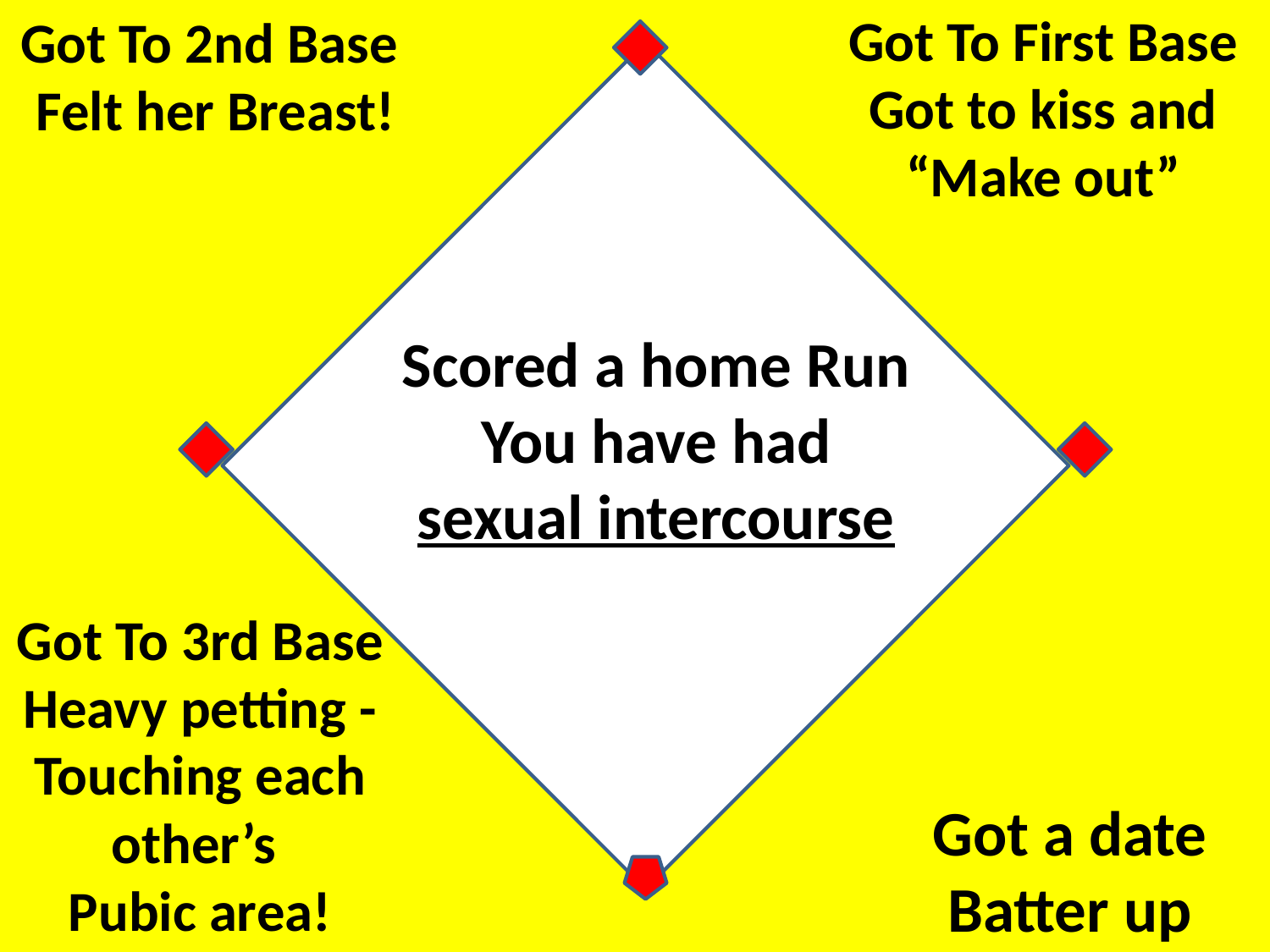

Got To First Base
Got to kiss and
“Make out”
Got To 2nd Base
Felt her Breast!

Scored a home Run
You have had sexual intercourse

Got To 3rd Base
Heavy petting -
Touching each other’s
Pubic area!
Got a date
Batter up